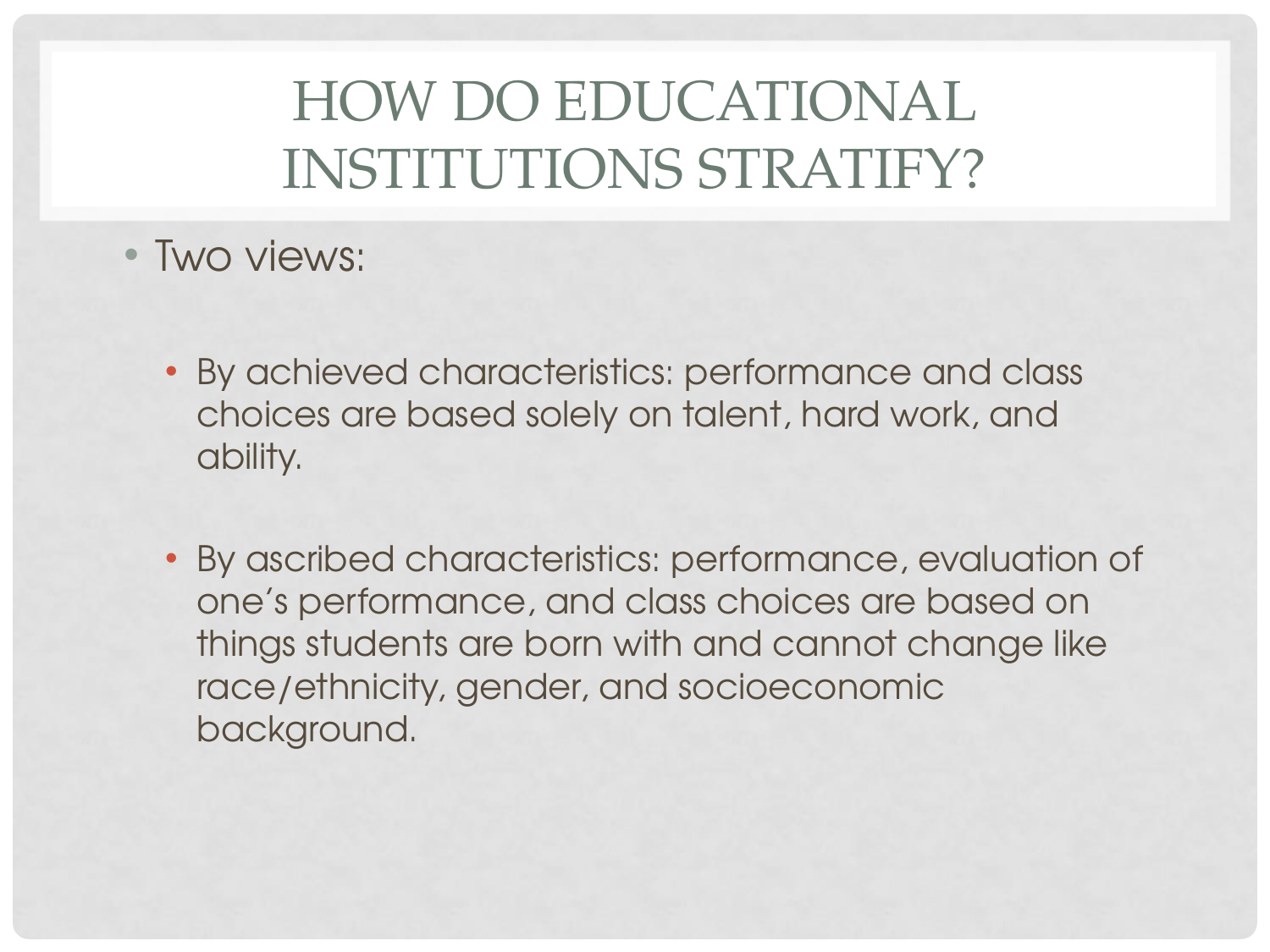

# HOW DO EDUCATIONAL INSTITUTIONS STRATIFY?
Two views:

By achieved characteristics: performance and class choices are based solely on talent, hard work, and ability.

By ascribed characteristics: performance, evaluation of one’s performance, and class choices are based on things students are born with and cannot change like race/ethnicity, gender, and socioeconomic background.